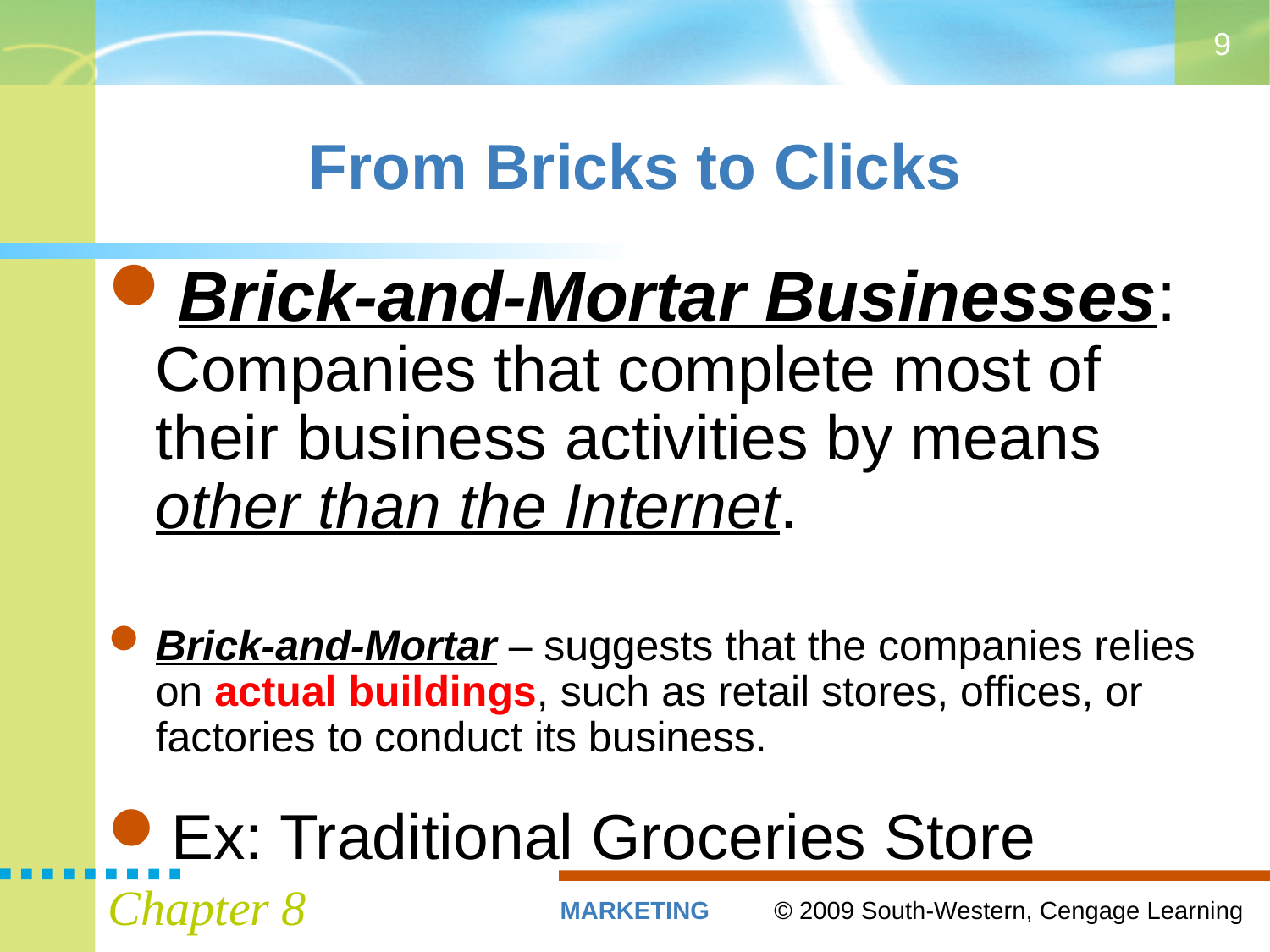

9
# From Bricks to Clicks
Brick-and-Mortar Businesses: Companies that complete most of their business activities by means other than the Internet.

Brick-and-Mortar – suggests that the companies relies on actual buildings, such as retail stores, offices, or factories to conduct its business.

Ex: Traditional Groceries Store
Chapter 8